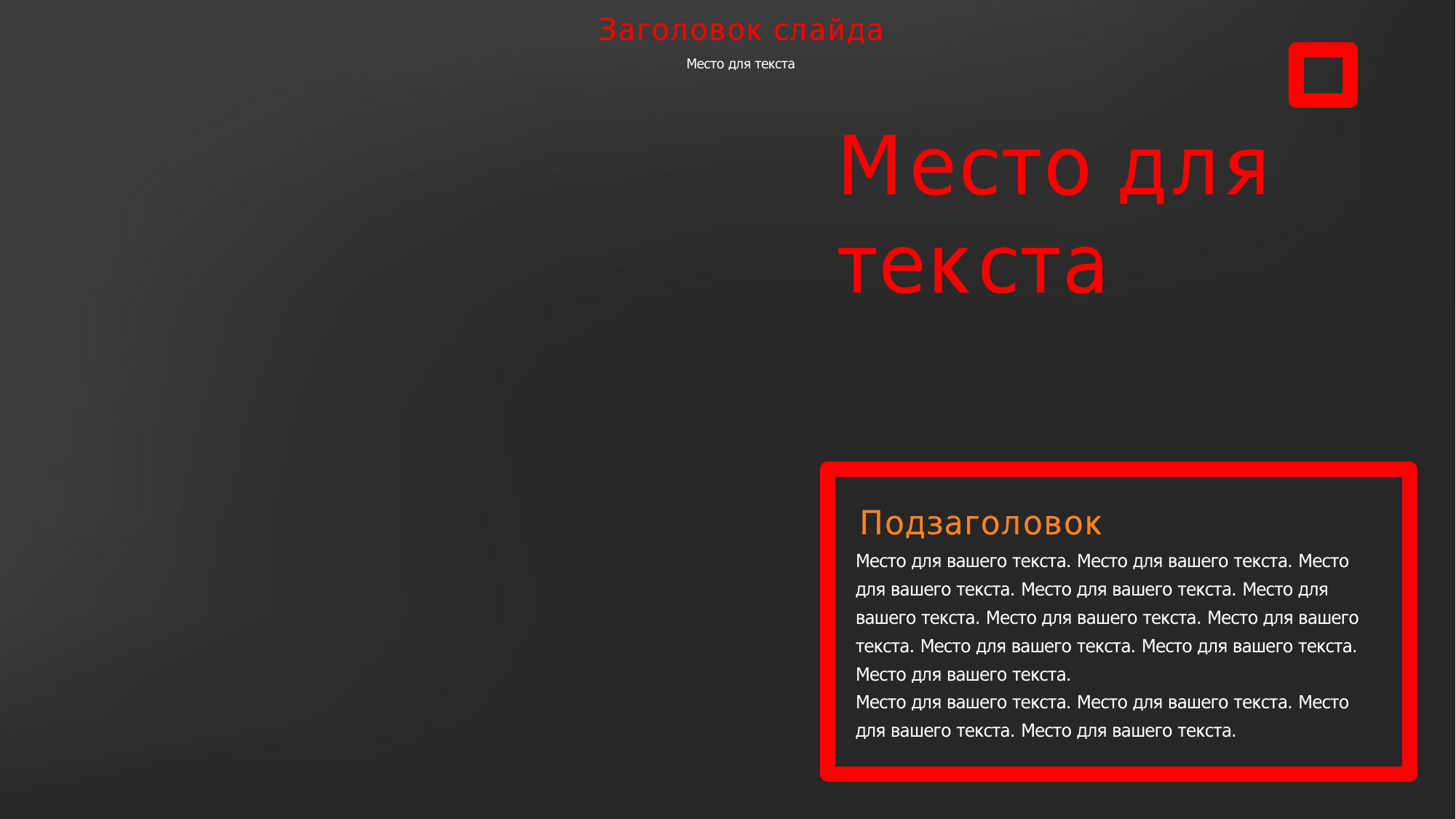

Заголовок слайда
Место для текста

Место для текста

Подзаголовок
Место для вашего текста. Место для вашего текста. Место для вашего текста. Место для вашего текста. Место для вашего текста. Место для вашего текста. Место для вашего текста. Место для вашего текста. Место для вашего текста. Место для вашего текста.
Место для вашего текста. Место для вашего текста. Место для вашего текста. Место для вашего текста.